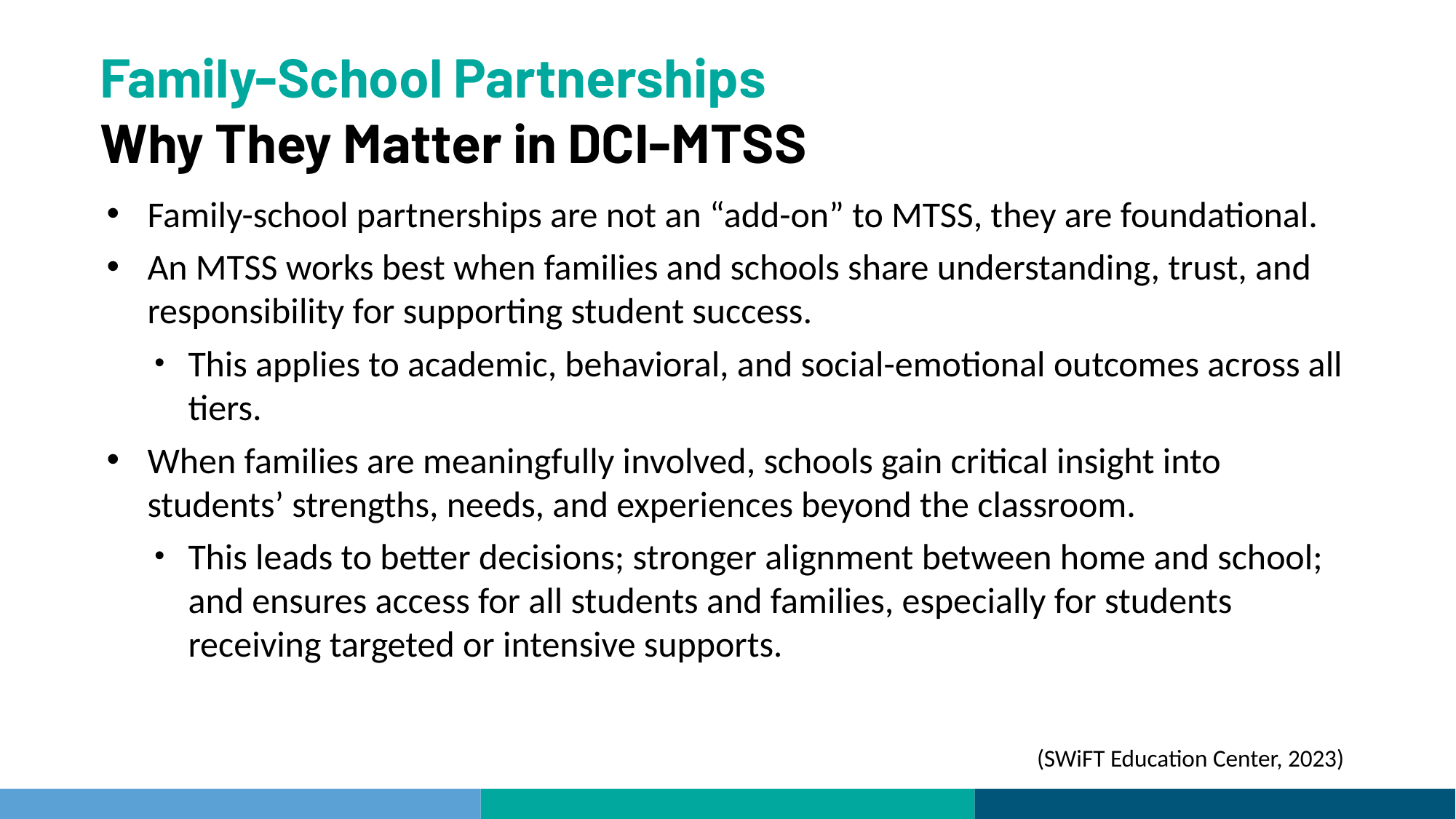

# Family-School Partnerships Why They Matter in DCI-MTSS
Family-school partnerships are not an “add-on” to MTSS, they are foundational.
An MTSS works best when families and schools share understanding, trust, and responsibility for supporting student success.
This applies to academic, behavioral, and social-emotional outcomes across all tiers.
When families are meaningfully involved, schools gain critical insight into students’ strengths, needs, and experiences beyond the classroom.
This leads to better decisions; stronger alignment between home and school; and ensures access for all students and families, especially for students receiving targeted or intensive supports.
(SWiFT Education Center, 2023)